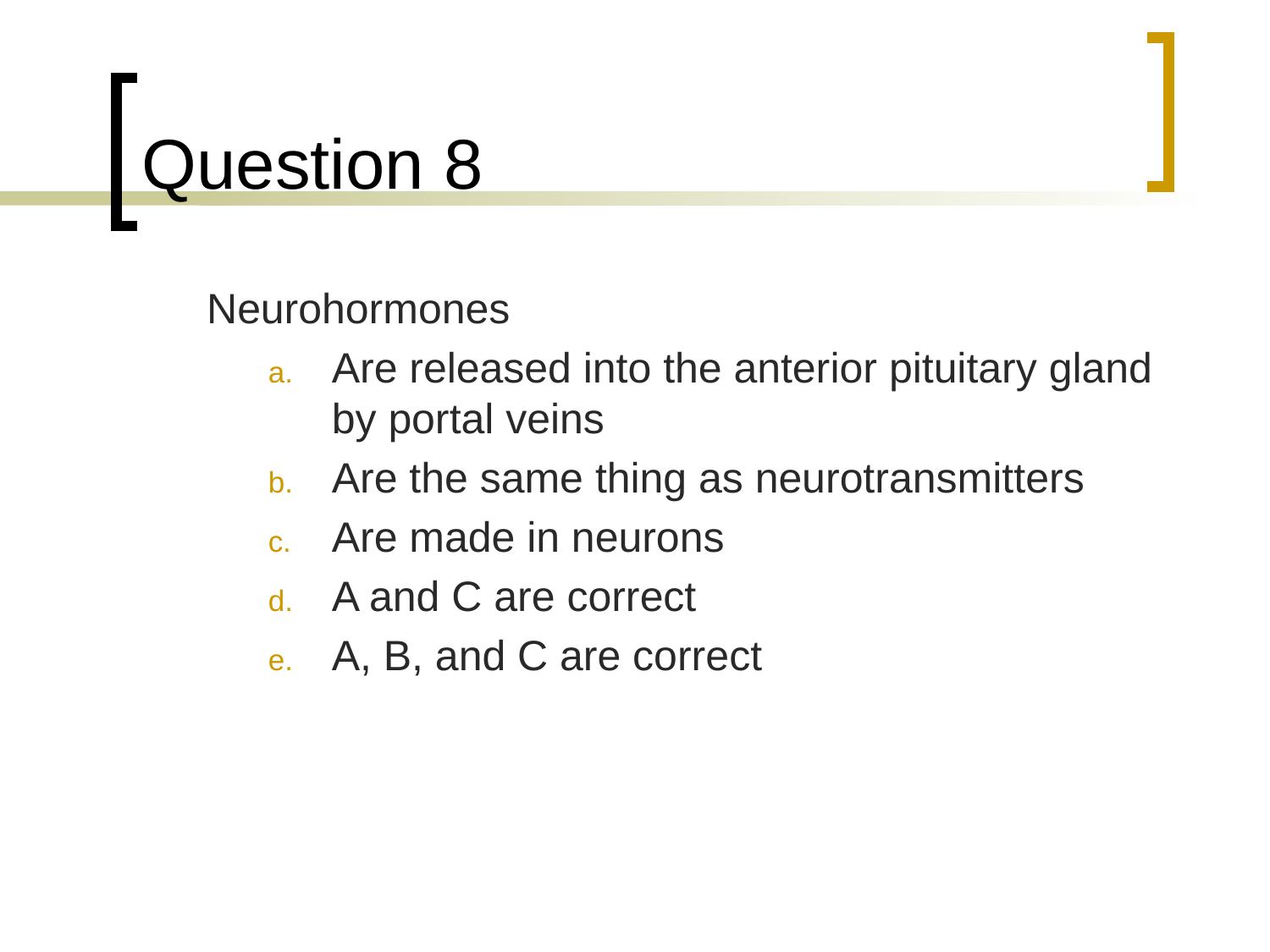

# Question 8
	Neurohormones
Are released into the anterior pituitary gland by portal veins
Are the same thing as neurotransmitters
Are made in neurons
A and C are correct
A, B, and C are correct